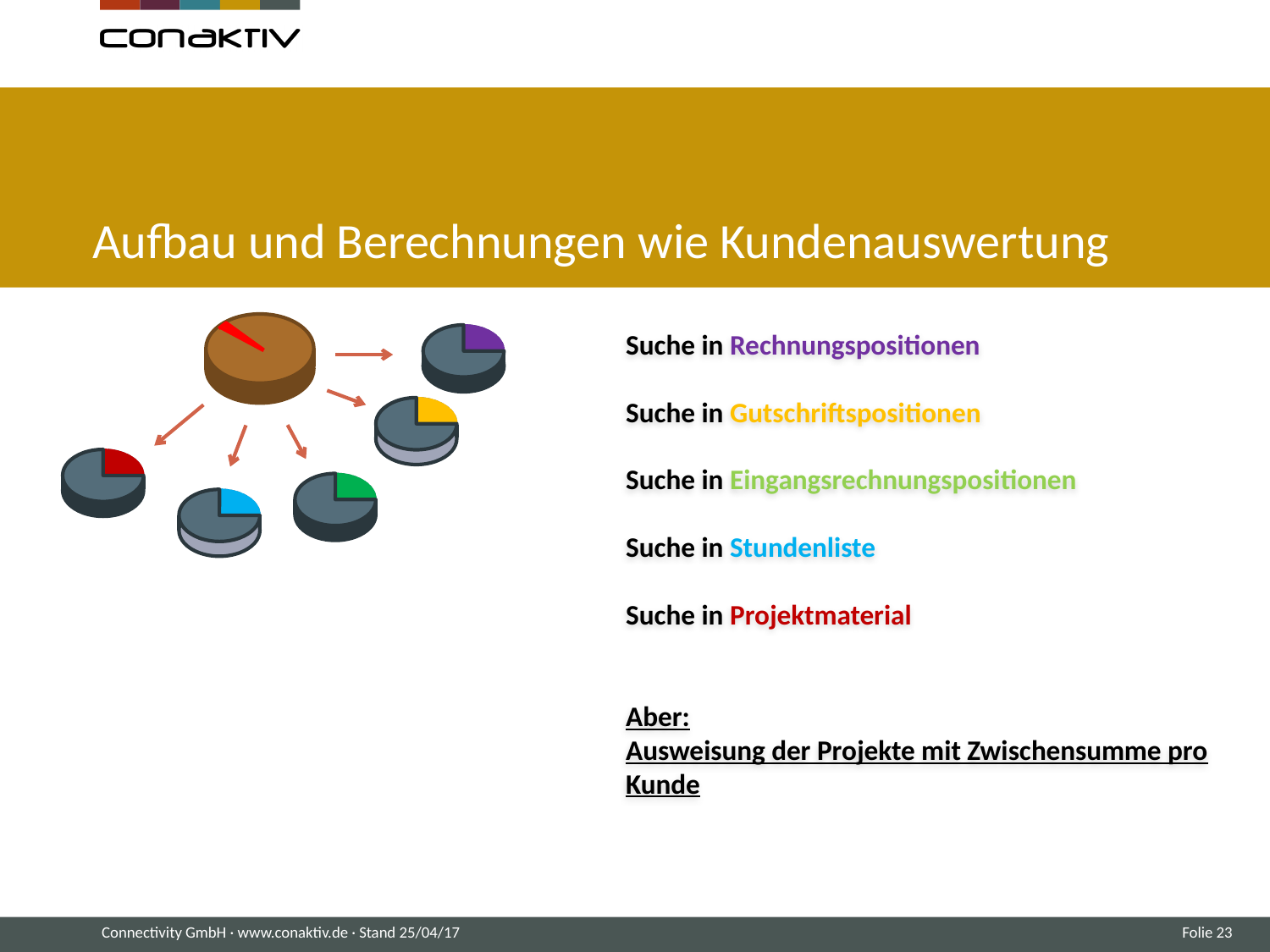

# Aufbau und Berechnungen wie Kundenauswertung

Suche in Rechnungspositionen

Suche in Gutschriftspositionen

Suche in Eingangsrechnungspositionen

Suche in Stundenliste

Suche in Projektmaterial

Aber:
Ausweisung der Projekte mit Zwischensumme pro Kunde